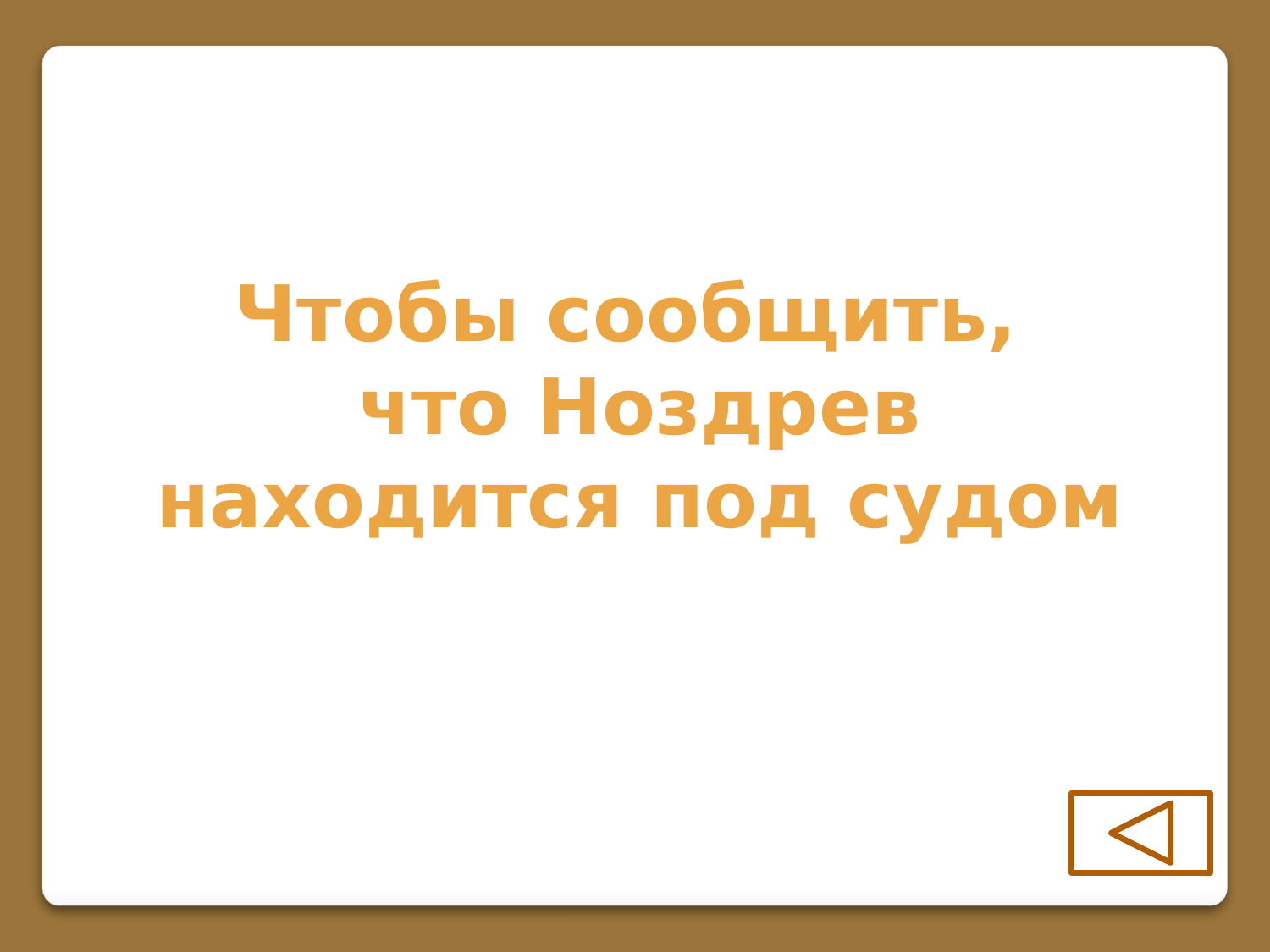

Чтобы сообщить,
что Ноздрев находится под судом